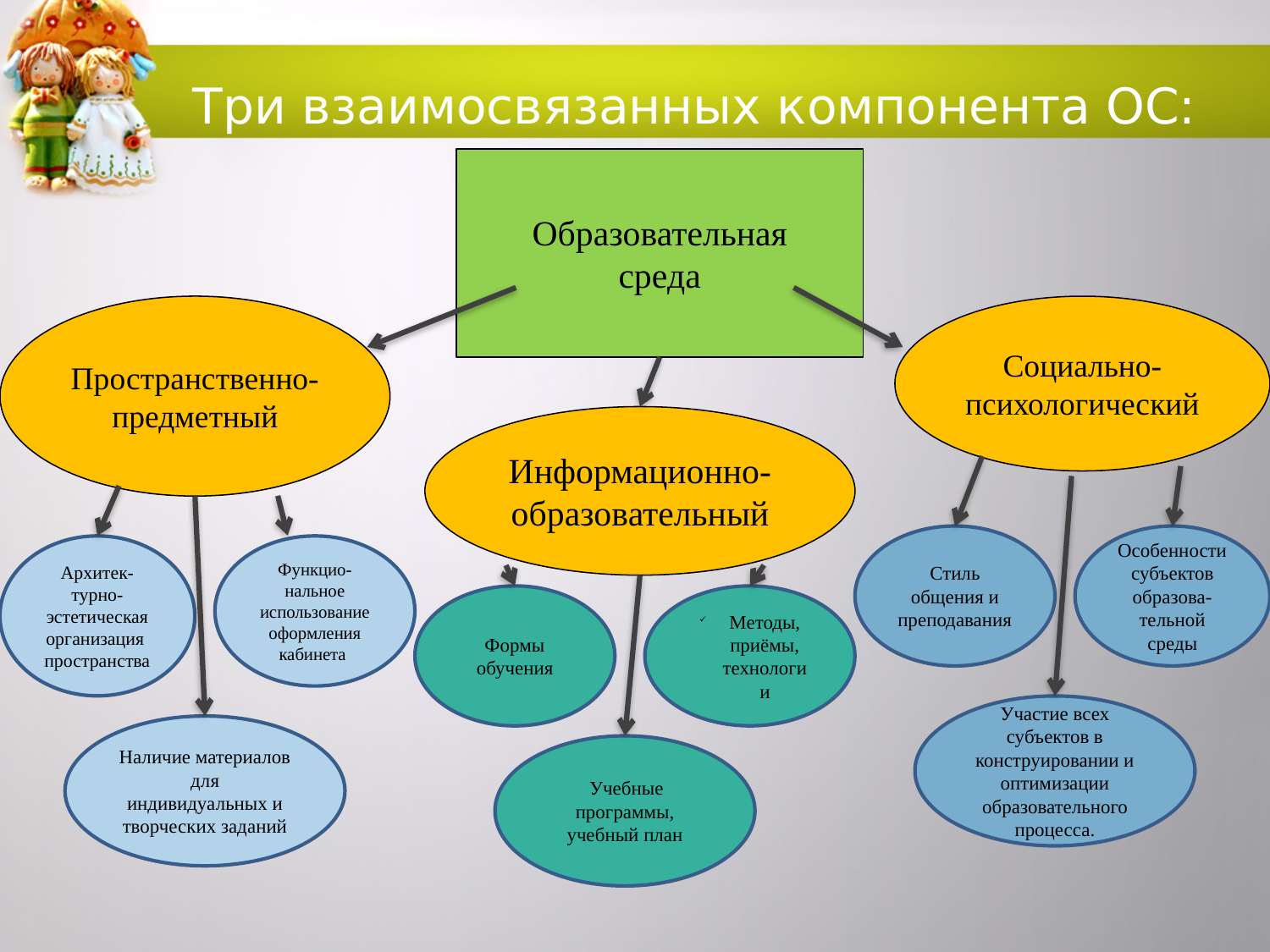

# Три взаимосвязанных компонента ОС:
Образовательная
среда
Пространственно-
предметный
Социально-
психологический
Информационно-
образовательный
Стиль общения и преподавания
Особенности субъектов образова-тельной среды
Архитек-турно-эстетическая организация  пространства
Функцио-
нальное использование оформления кабинета
Формы обучения
Методы, приёмы, технологии
Участие всех субъектов в конструировании и оптимизации образовательного процесса.
Наличие материалов для индивидуальных и творческих заданий
 Учебные программы, учебный план